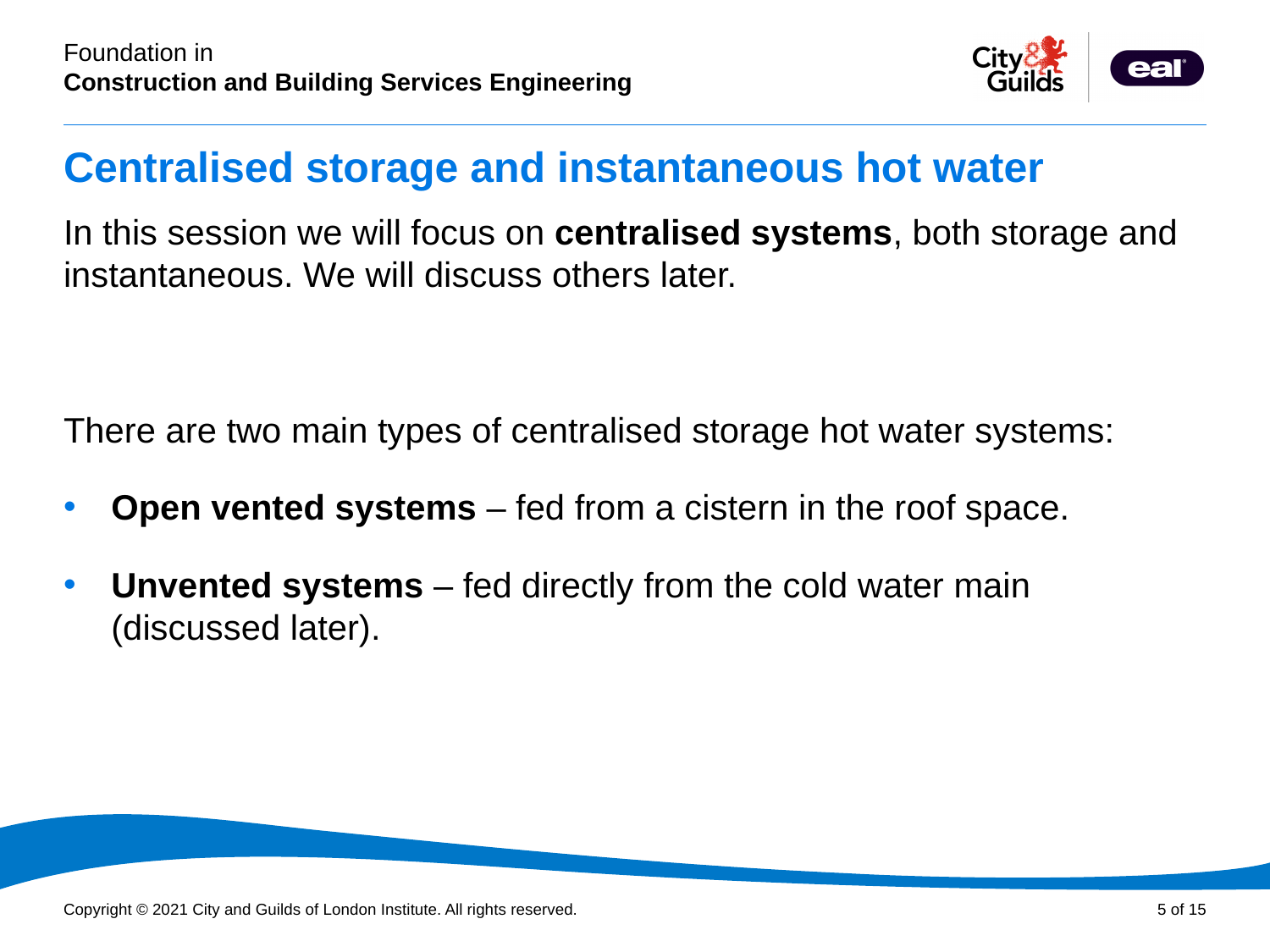

# Centralised storage and instantaneous hot water
In this session we will focus on centralised systems, both storage and instantaneous. We will discuss others later.

There are two main types of centralised storage hot water systems:
Open vented systems – fed from a cistern in the roof space.
Unvented systems – fed directly from the cold water main (discussed later).